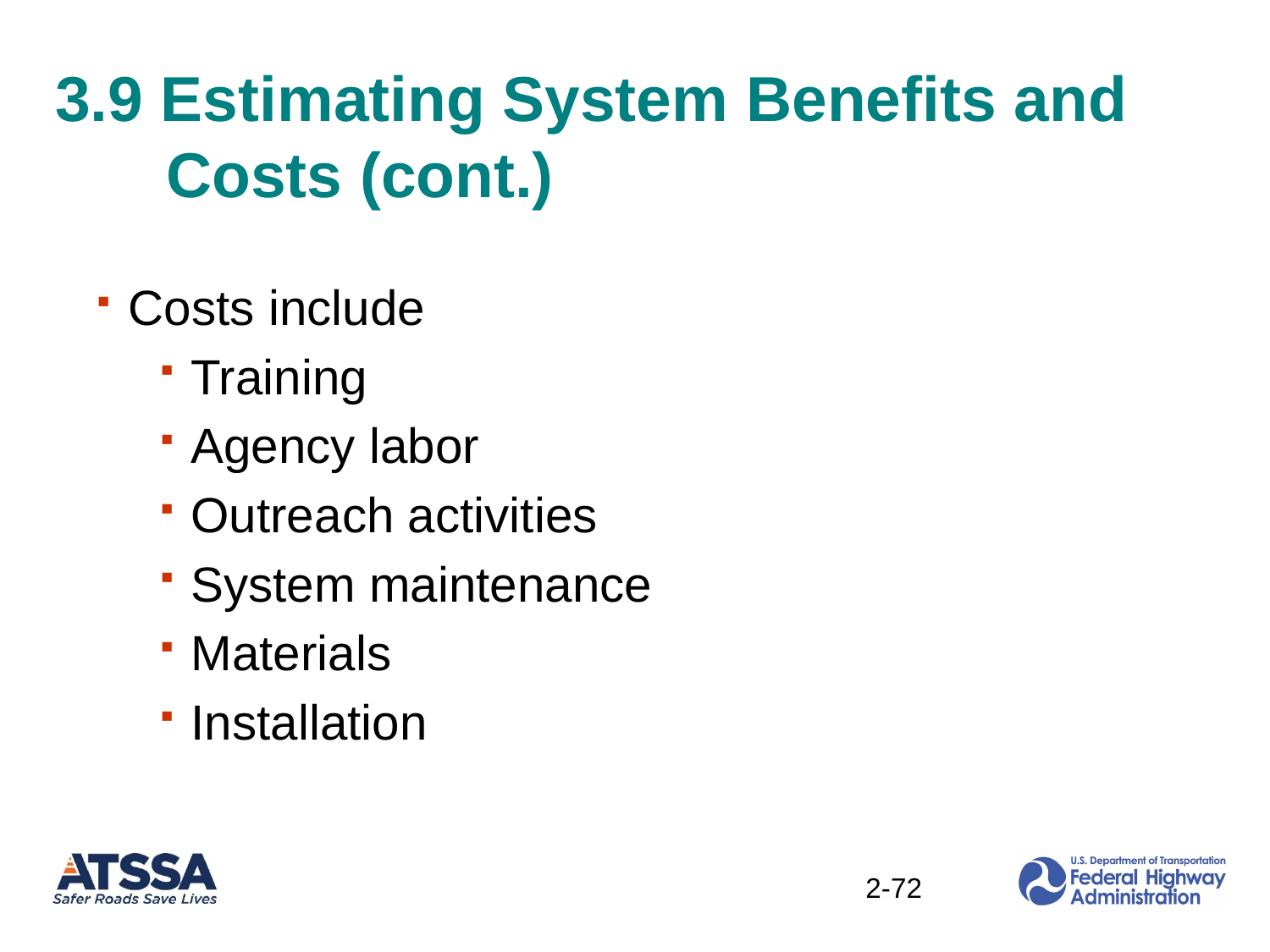

# 3.9 Estimating System Benefits and Costs (cont.)
Costs include
Training
Agency labor
Outreach activities
System maintenance
Materials
Installation